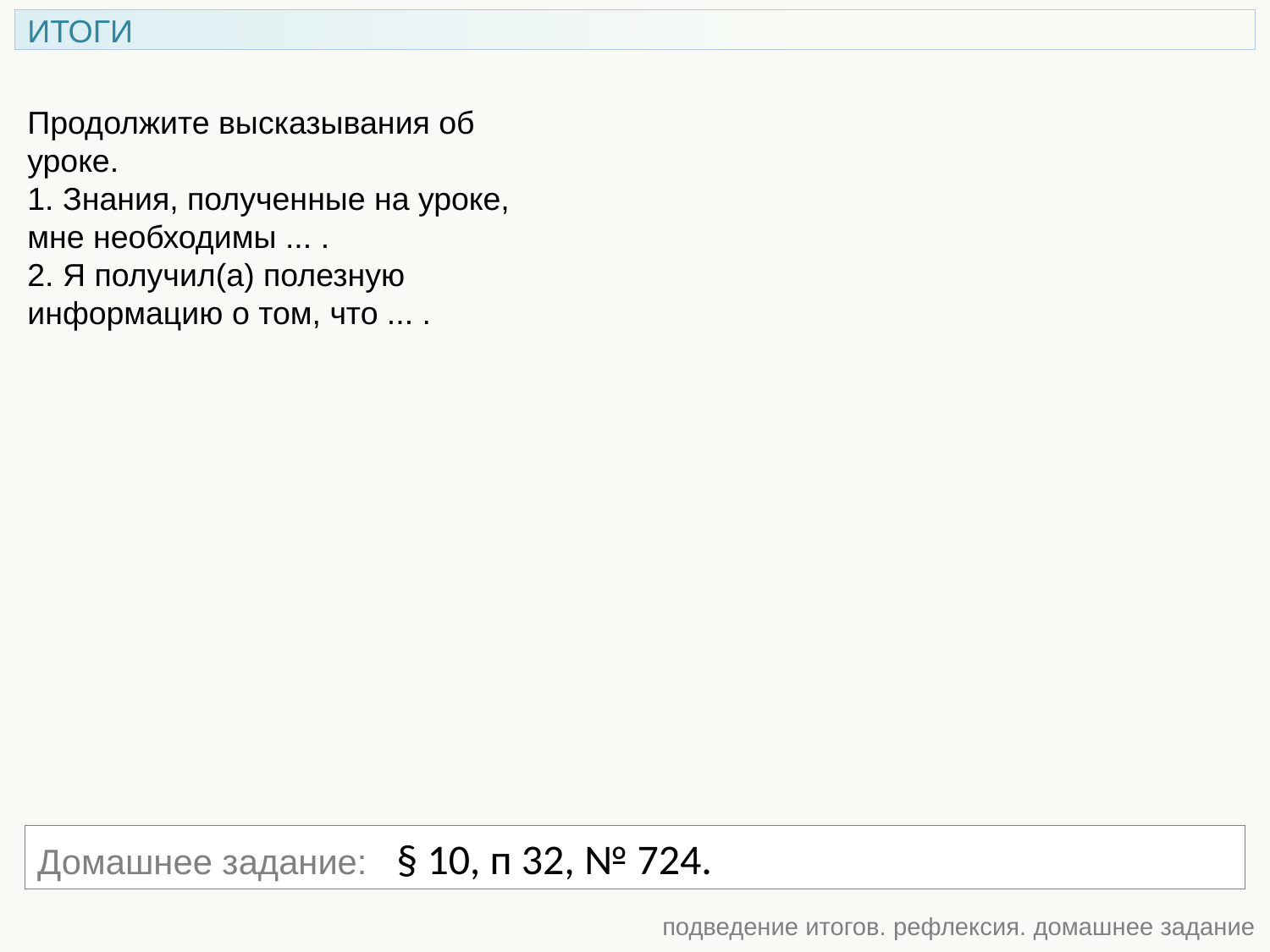

ИТОГИ
Продолжите высказывания об уроке.
1. Знания, полученные на уроке, мне необходимы ... .
2. Я получил(а) полезную информацию о том, что ... .
Домашнее задание:   § 10, п 32, № 724.
подведение итогов. рефлексия. домашнее задание